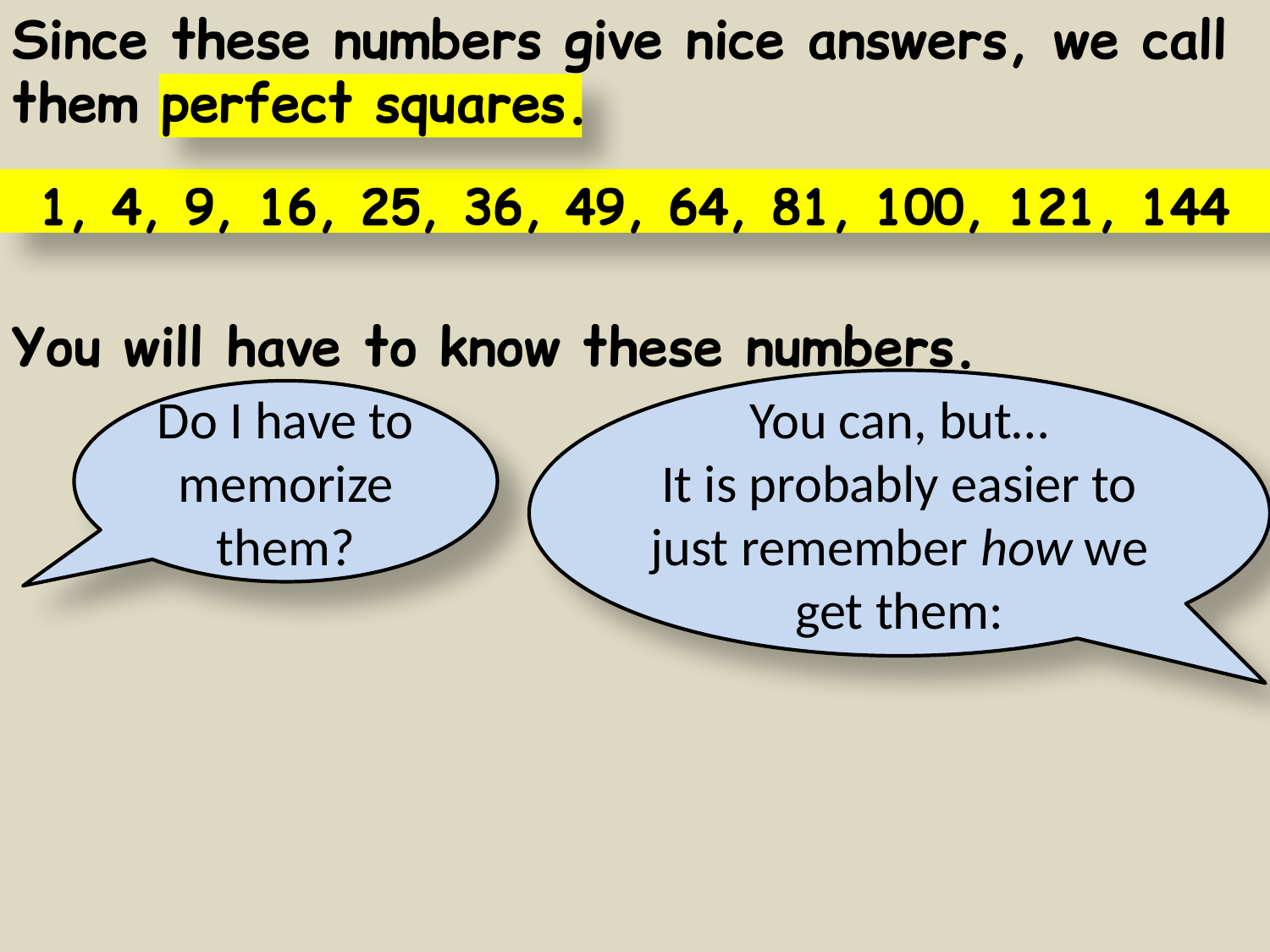

Since these numbers give nice answers, we call them perfect squares.

1, 4, 9, 16, 25, 36, 49, 64, 81, 100, 121, 144
You will have to know these numbers.
You can, but…
It is probably easier to just remember how we get them:
Do I have to memorize them?